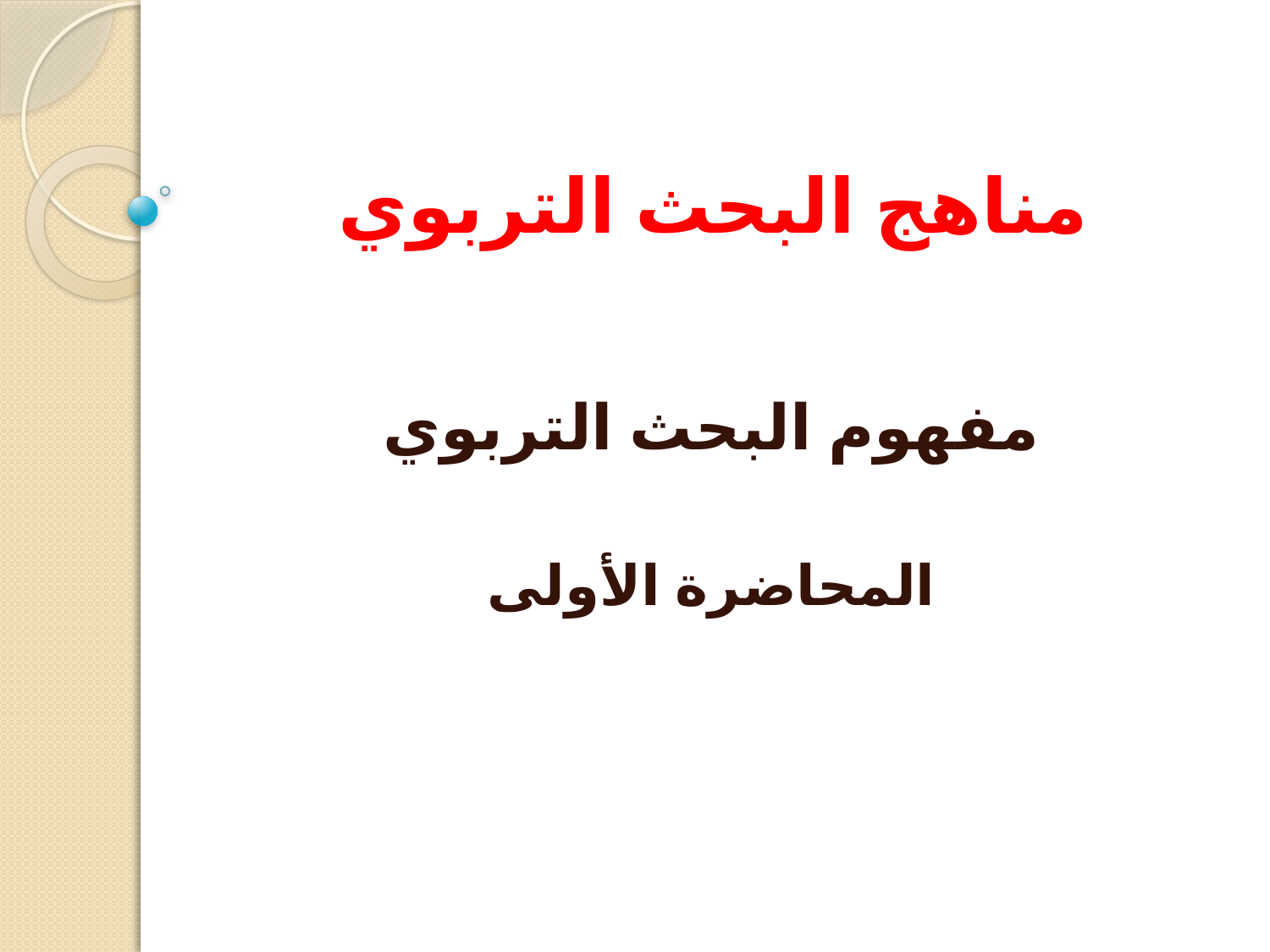

# مناهج البحث التربوي

مفهوم البحث التربوي

المحاضرة الأولى